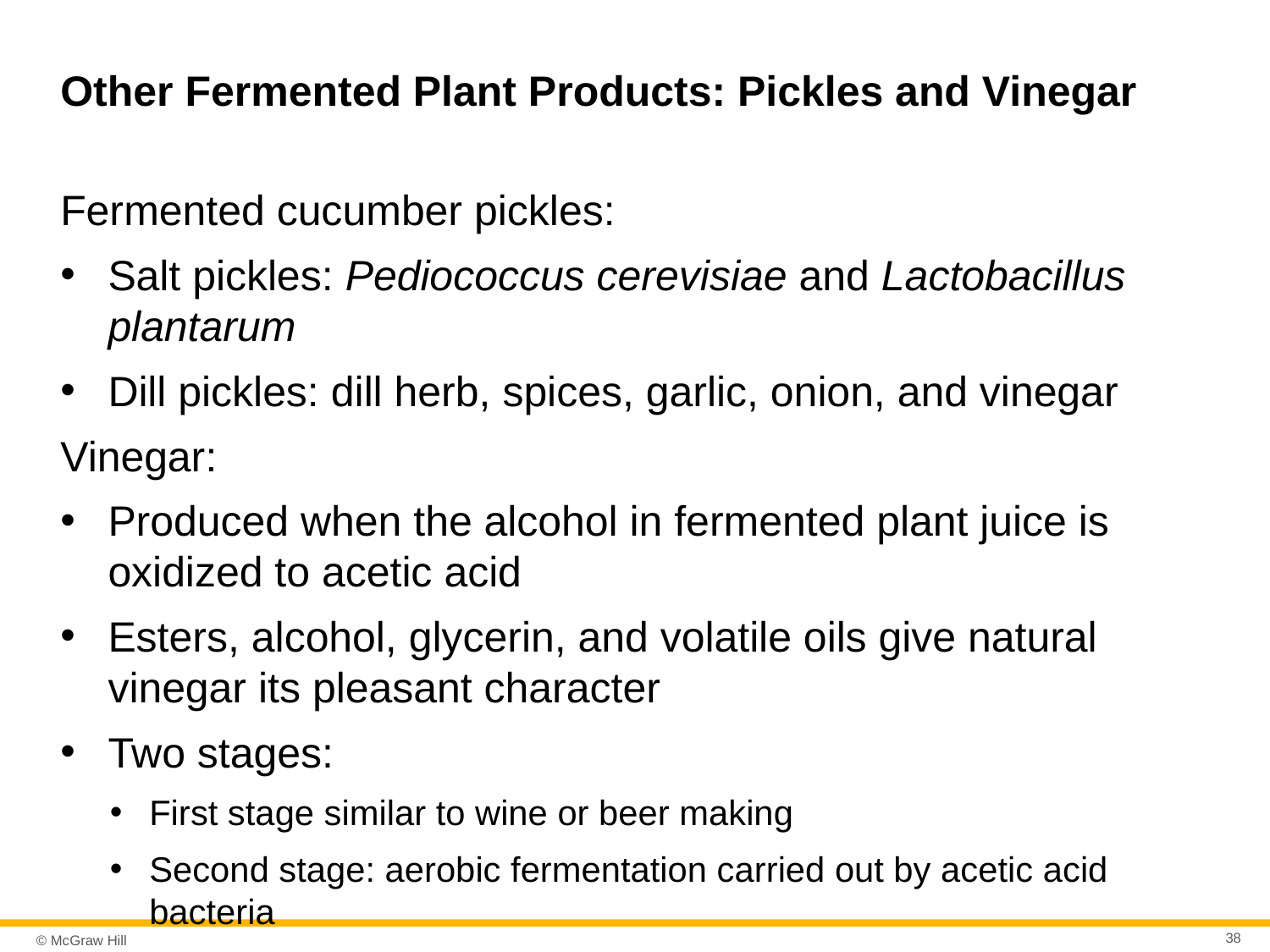

# Other Fermented Plant Products: Pickles and Vinegar
Fermented cucumber pickles:
Salt pickles: Pediococcus cerevisiae and Lactobacillus plantarum
Dill pickles: dill herb, spices, garlic, onion, and vinegar
Vinegar:
Produced when the alcohol in fermented plant juice is oxidized to acetic acid
Esters, alcohol, glycerin, and volatile oils give natural vinegar its pleasant character
Two stages:
First stage similar to wine or beer making
Second stage: aerobic fermentation carried out by acetic acid bacteria